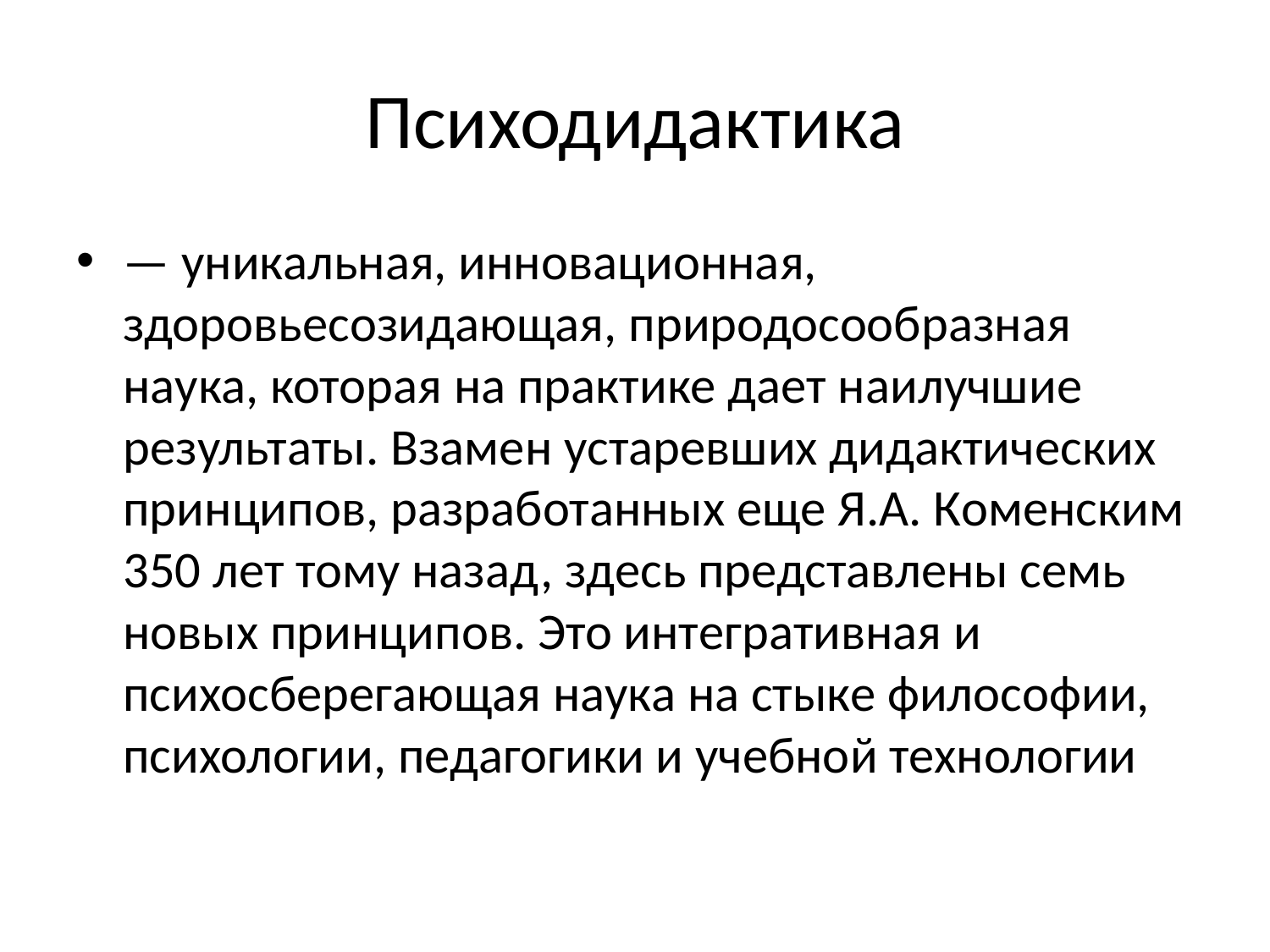

# Психодидактика
— уникальная, инновационная, здоровьесозидающая, природосообразная наука, которая на практике дает наилучшие результаты. Взамен устаревших дидактических принципов, разработанных еще Я.А. Коменским 350 лет тому назад, здесь представлены семь новых принципов. Это интегративная и психосберегающая наука на стыке философии, психологии, педагогики и учебной технологии